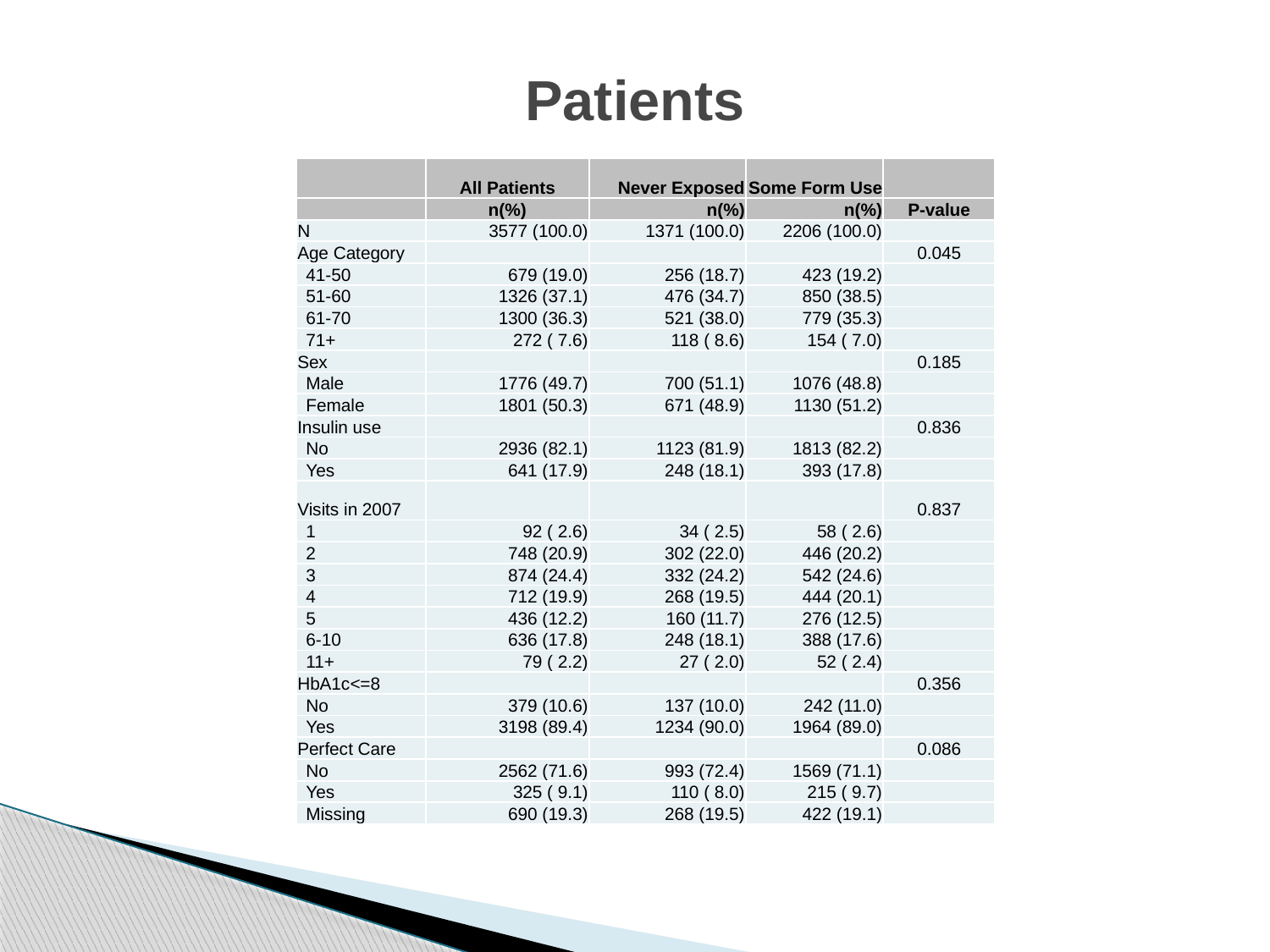

# Patients
|  | All Patients | Never Exposed | Some Form Use |  |
| --- | --- | --- | --- | --- |
|  | n(%) | n(%) | n(%) | P-value |
| N | 3577 (100.0) | 1371 (100.0) | 2206 (100.0) |  |
| Age Category |  |  |  | 0.045 |
| 41-50 | 679 (19.0) | 256 (18.7) | 423 (19.2) |  |
| 51-60 | 1326 (37.1) | 476 (34.7) | 850 (38.5) |  |
| 61-70 | 1300 (36.3) | 521 (38.0) | 779 (35.3) |  |
| 71+ | 272 ( 7.6) | 118 ( 8.6) | 154 ( 7.0) |  |
| Sex |  |  |  | 0.185 |
| Male | 1776 (49.7) | 700 (51.1) | 1076 (48.8) |  |
| Female | 1801 (50.3) | 671 (48.9) | 1130 (51.2) |  |
| Insulin use |  |  |  | 0.836 |
| No | 2936 (82.1) | 1123 (81.9) | 1813 (82.2) |  |
| Yes | 641 (17.9) | 248 (18.1) | 393 (17.8) |  |
| Visits in 2007 |  |  |  | 0.837 |
| 1 | 92 ( 2.6) | 34 ( 2.5) | 58 ( 2.6) |  |
| 2 | 748 (20.9) | 302 (22.0) | 446 (20.2) |  |
| 3 | 874 (24.4) | 332 (24.2) | 542 (24.6) |  |
| 4 | 712 (19.9) | 268 (19.5) | 444 (20.1) |  |
| 5 | 436 (12.2) | 160 (11.7) | 276 (12.5) |  |
| 6-10 | 636 (17.8) | 248 (18.1) | 388 (17.6) |  |
| 11+ | 79 ( 2.2) | 27 ( 2.0) | 52 ( 2.4) |  |
| HbA1c<=8 |  |  |  | 0.356 |
| No | 379 (10.6) | 137 (10.0) | 242 (11.0) |  |
| Yes | 3198 (89.4) | 1234 (90.0) | 1964 (89.0) |  |
| Perfect Care |  |  |  | 0.086 |
| No | 2562 (71.6) | 993 (72.4) | 1569 (71.1) |  |
| Yes | 325 ( 9.1) | 110 ( 8.0) | 215 ( 9.7) |  |
| Missing | 690 (19.3) | 268 (19.5) | 422 (19.1) |  |